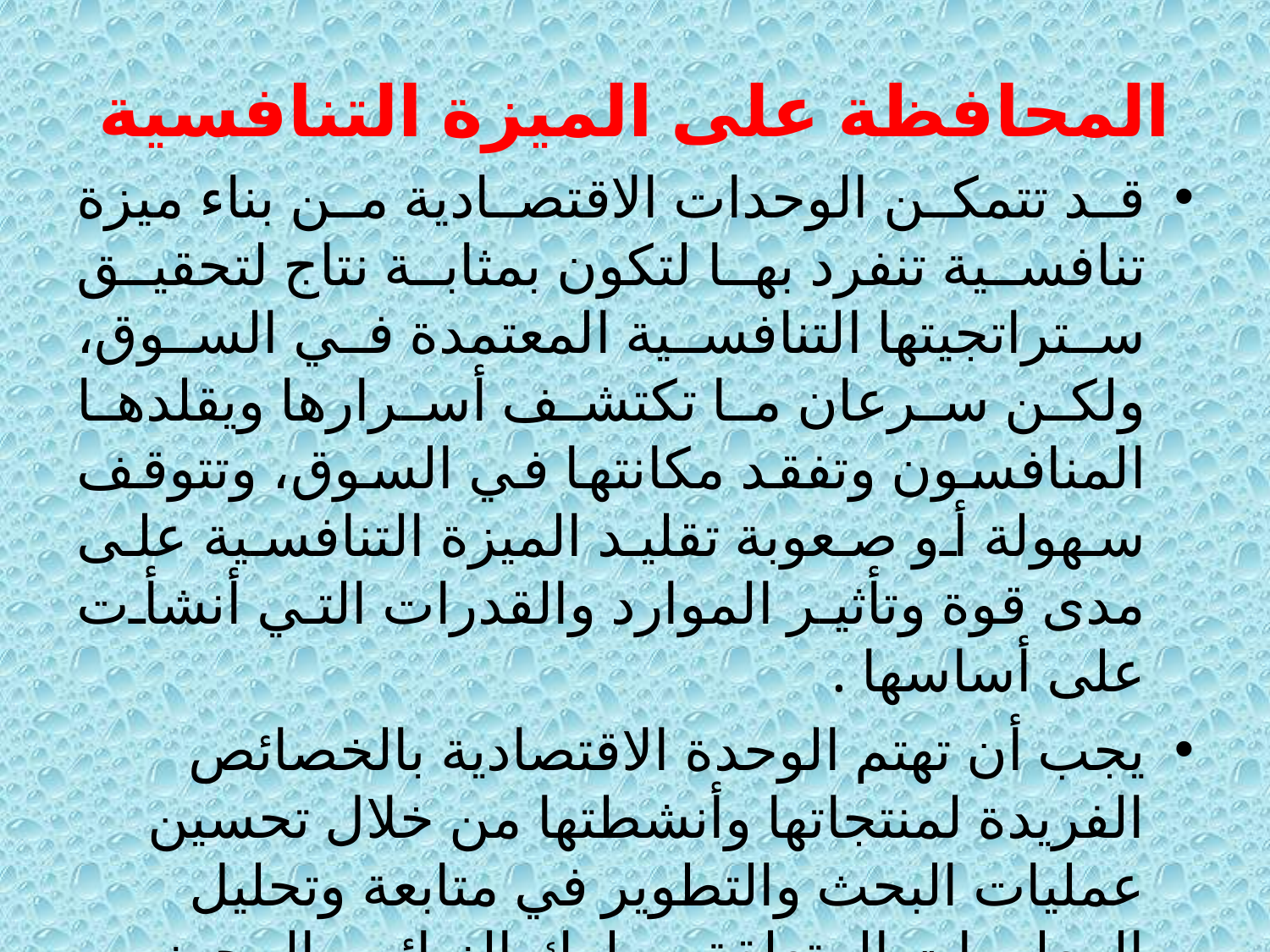

المحافظة على الميزة التنافسية
قد تتمكن الوحدات الاقتصادية من بناء ميزة تنافسية تنفرد بها لتكون بمثابة نتاج لتحقيق ستراتجيتها التنافسية المعتمدة في السوق، ولكن سرعان ما تكتشف أسرارها ويقلدها المنافسون وتفقد مكانتها في السوق، وتتوقف سهولة أو صعوبة تقليد الميزة التنافسية على مدى قوة وتأثير الموارد والقدرات التي أنشأت على أساسها .
يجب أن تهتم الوحدة الاقتصادية بالخصائص الفريدة لمنتجاتها وأنشطتها من خلال تحسين عمليات البحث والتطوير في متابعة وتحليل المعلومات المتعلقة بسلوك الزبائن والمجهزين والمنافسين .